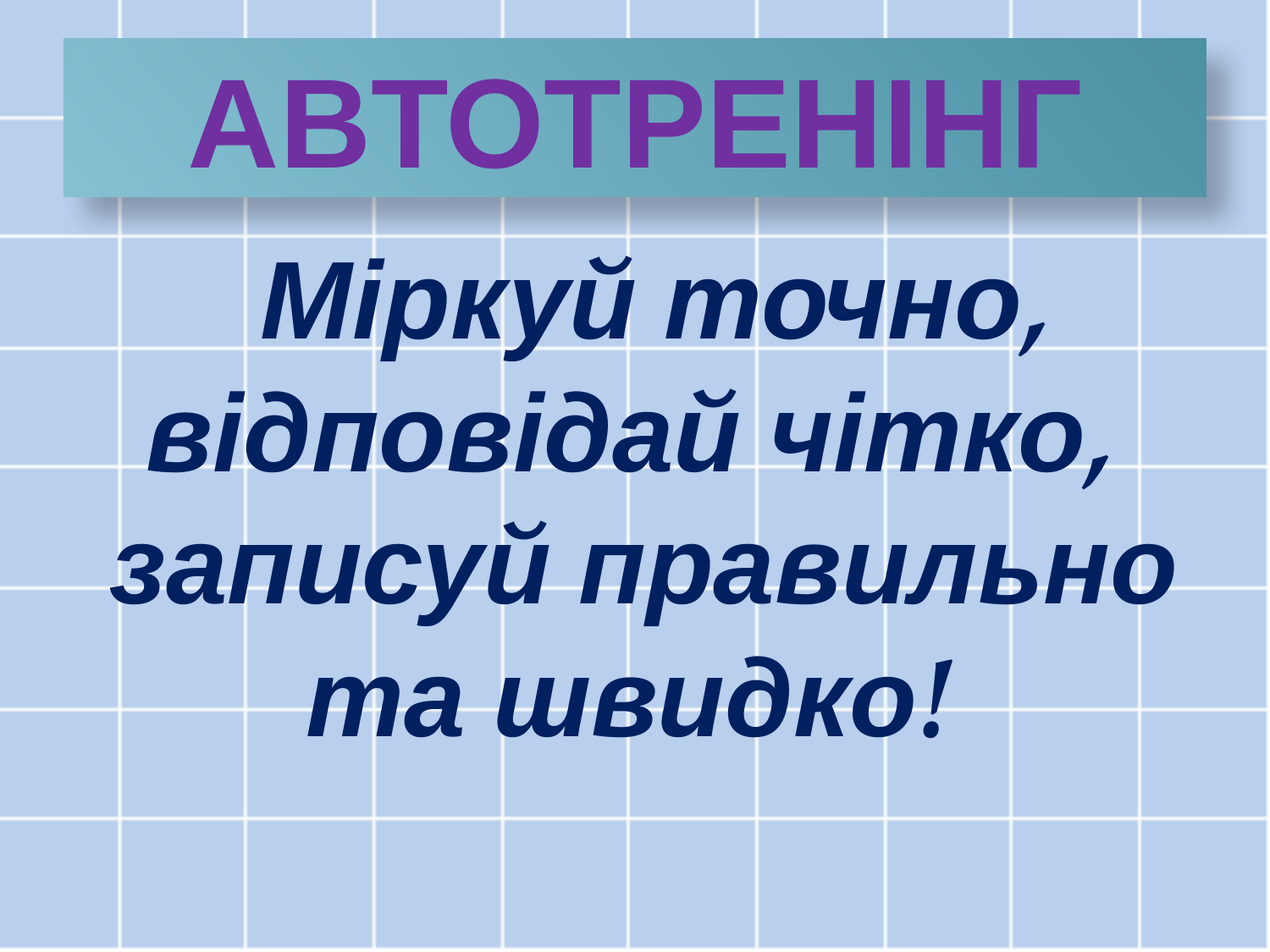

# Автотренінг
 Міркуй точно, відповідай чітко,  записуй правильно та швидко!